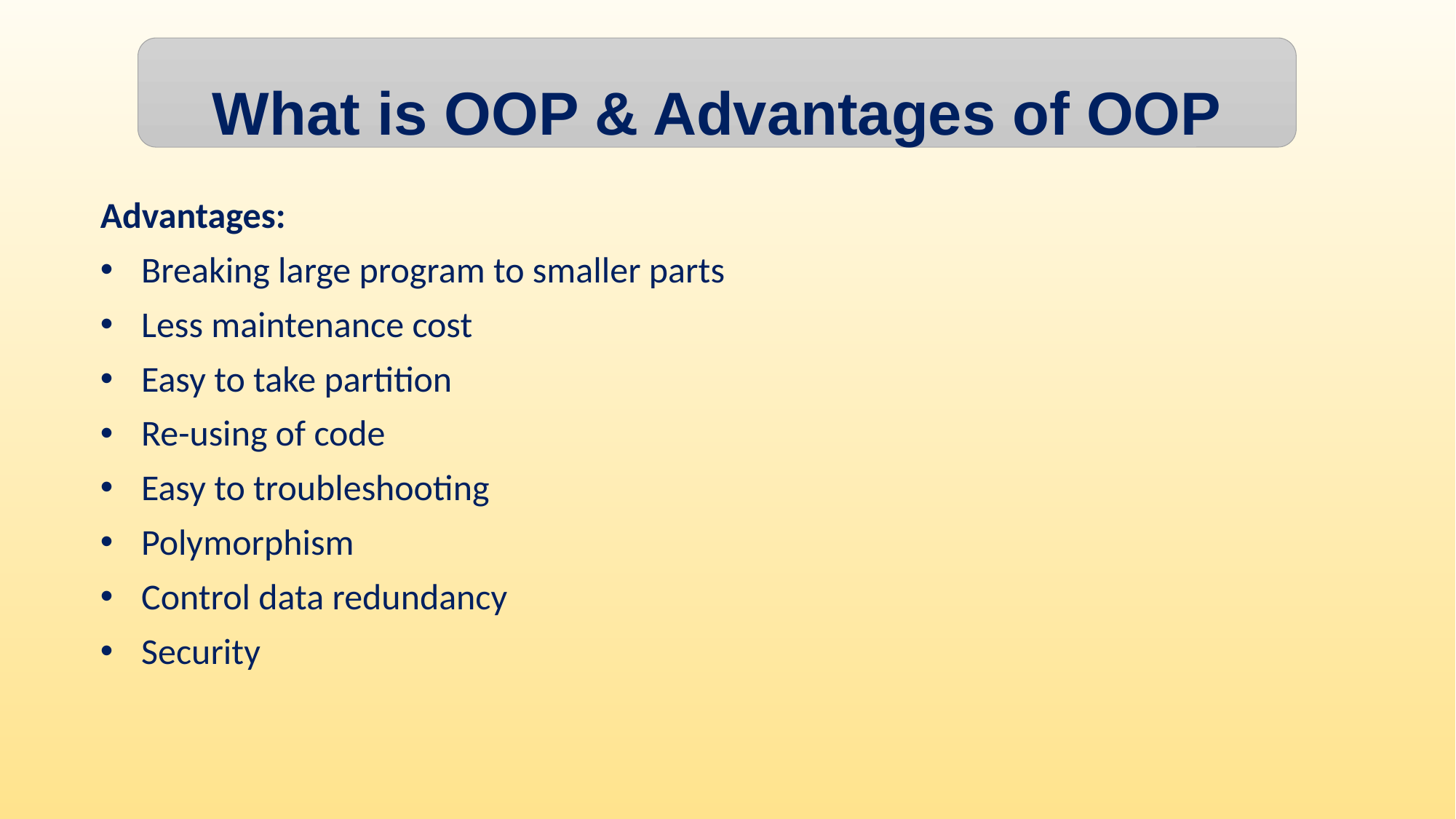

What is OOP & Advantages of OOP
Advantages:
Breaking large program to smaller parts
Less maintenance cost
Easy to take partition
Re-using of code
Easy to troubleshooting
Polymorphism
Control data redundancy
Security